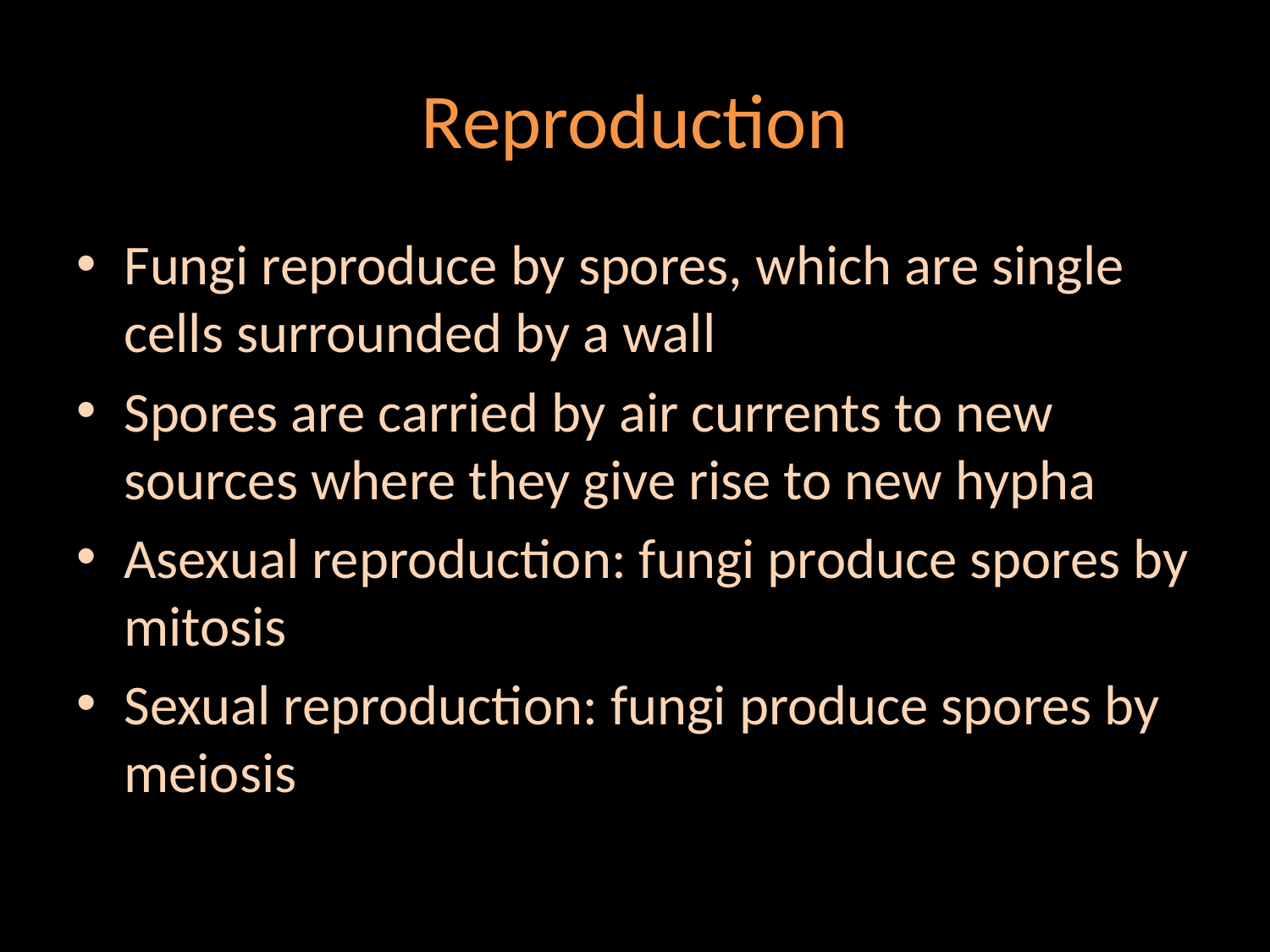

# Reproduction
Fungi reproduce by spores, which are single cells surrounded by a wall
Spores are carried by air currents to new sources where they give rise to new hypha
Asexual reproduction: fungi produce spores by mitosis
Sexual reproduction: fungi produce spores by meiosis